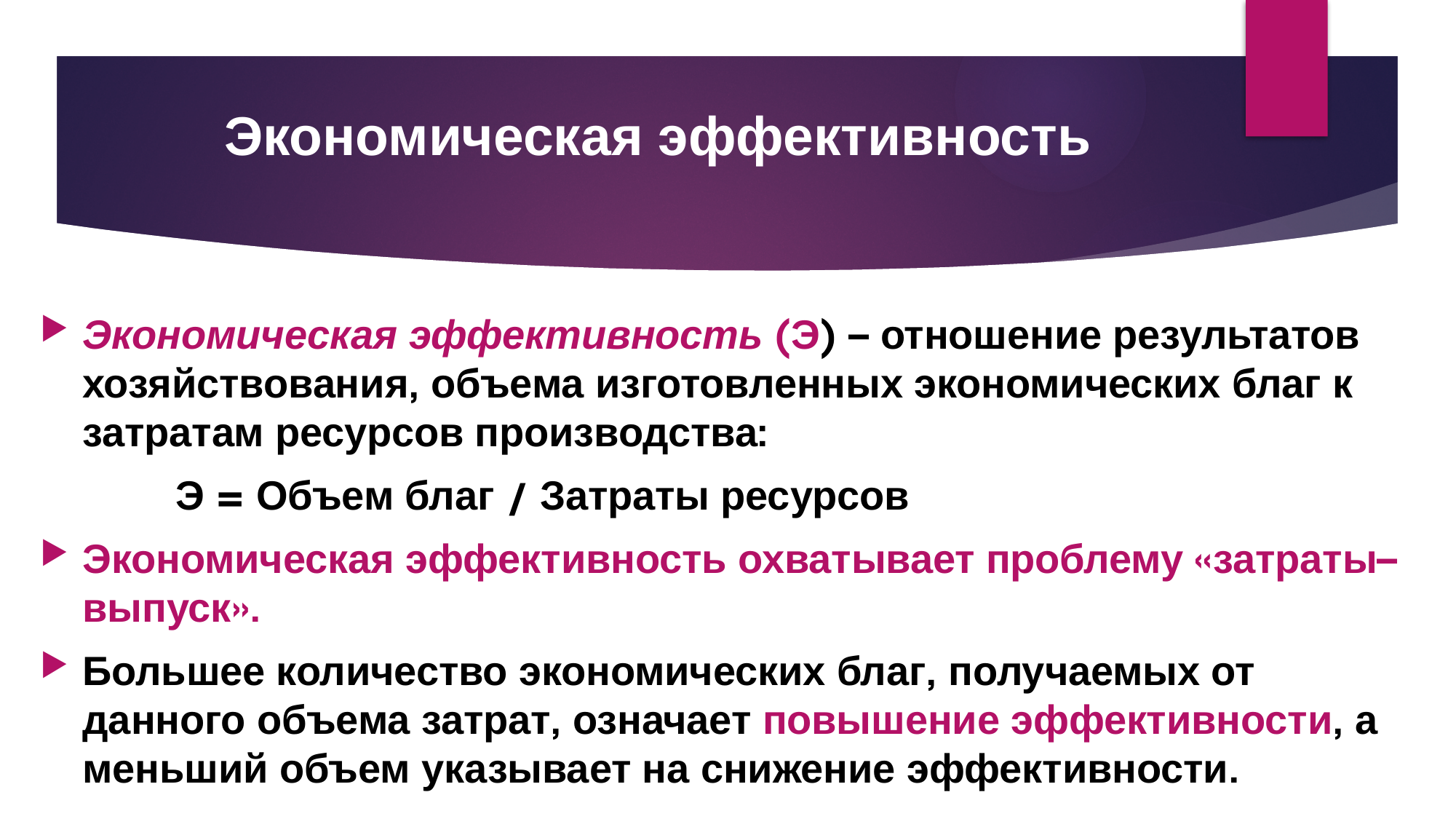

# Экономическая эффективность
Экономическая эффективность (Э) – отношение результатов хозяйствования, объема изготовленных экономических благ к затратам ресурсов производства:
            Э = Объем благ / Затраты ресурсов
Экономическая эффективность охватывает проблему «затраты–выпуск».
Большее количество экономических благ, получаемых от данного объема затрат, означает повышение эффективности, а  меньший объем указывает на снижение эффективности.